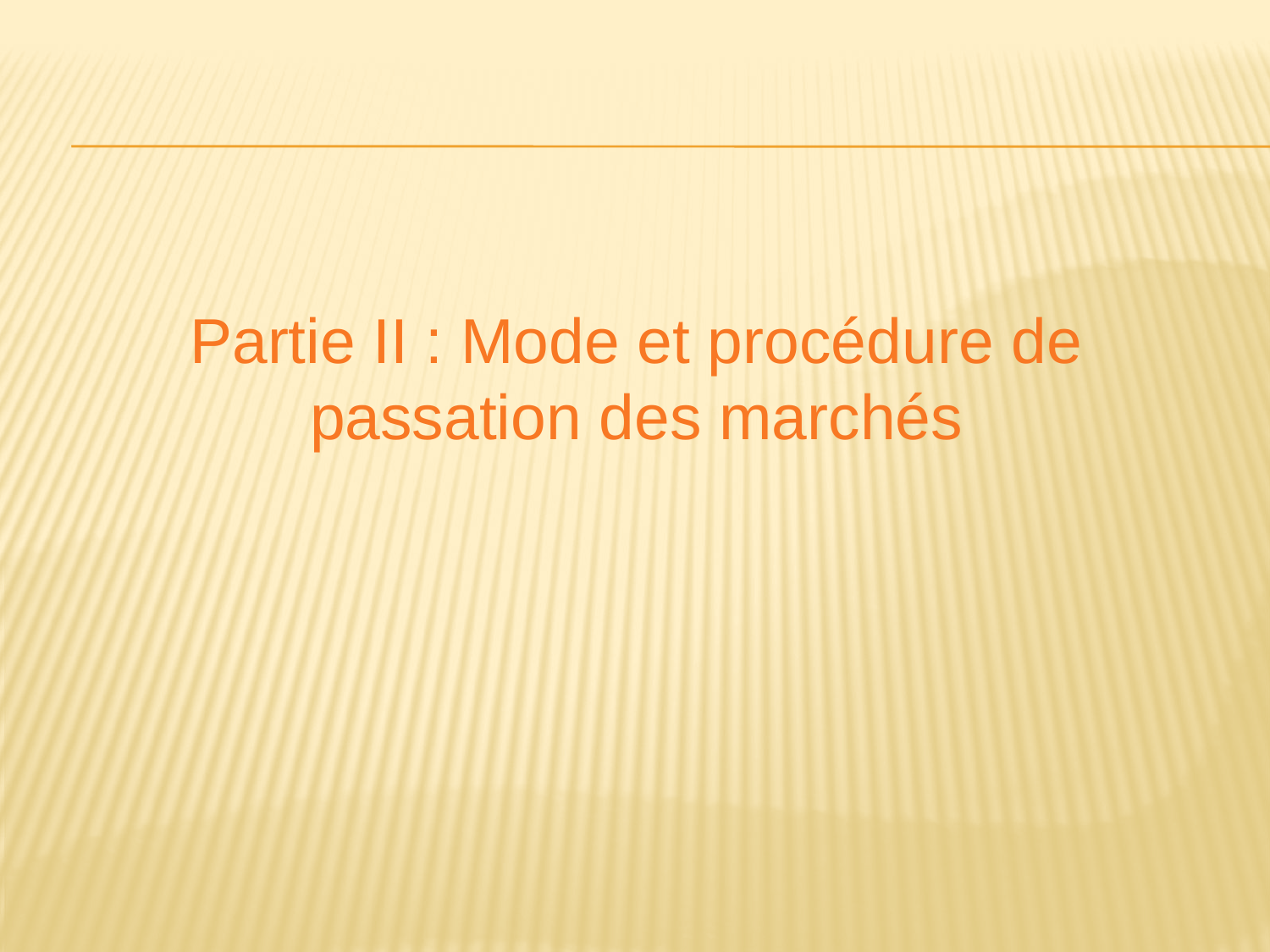

# Partie II : Mode et procédure de passation des marchés